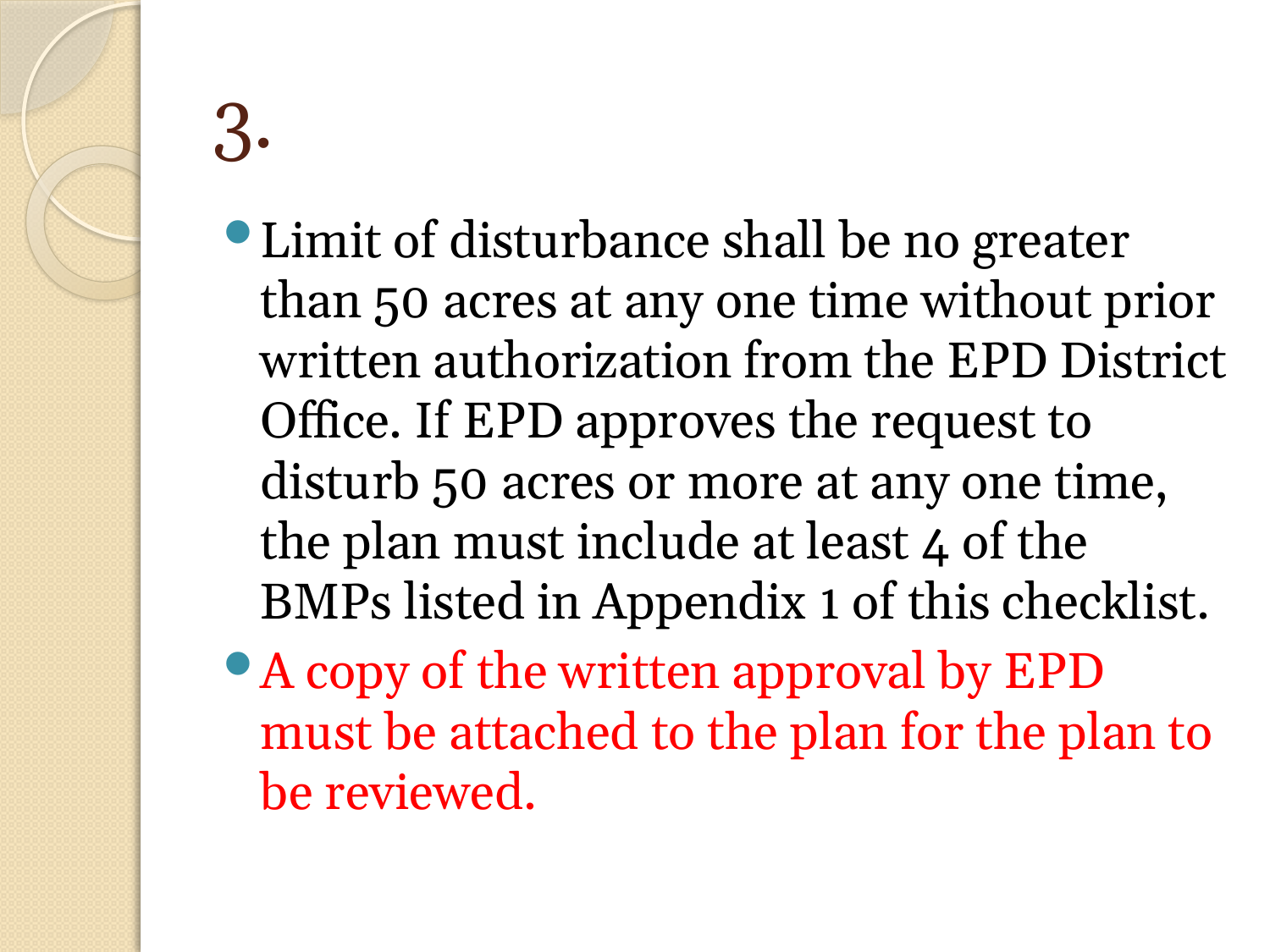

# 3.
Limit of disturbance shall be no greater than 50 acres at any one time without prior written authorization from the EPD District Office. If EPD approves the request to disturb 50 acres or more at any one time, the plan must include at least 4 of the BMPs listed in Appendix 1 of this checklist.
A copy of the written approval by EPD must be attached to the plan for the plan to be reviewed.